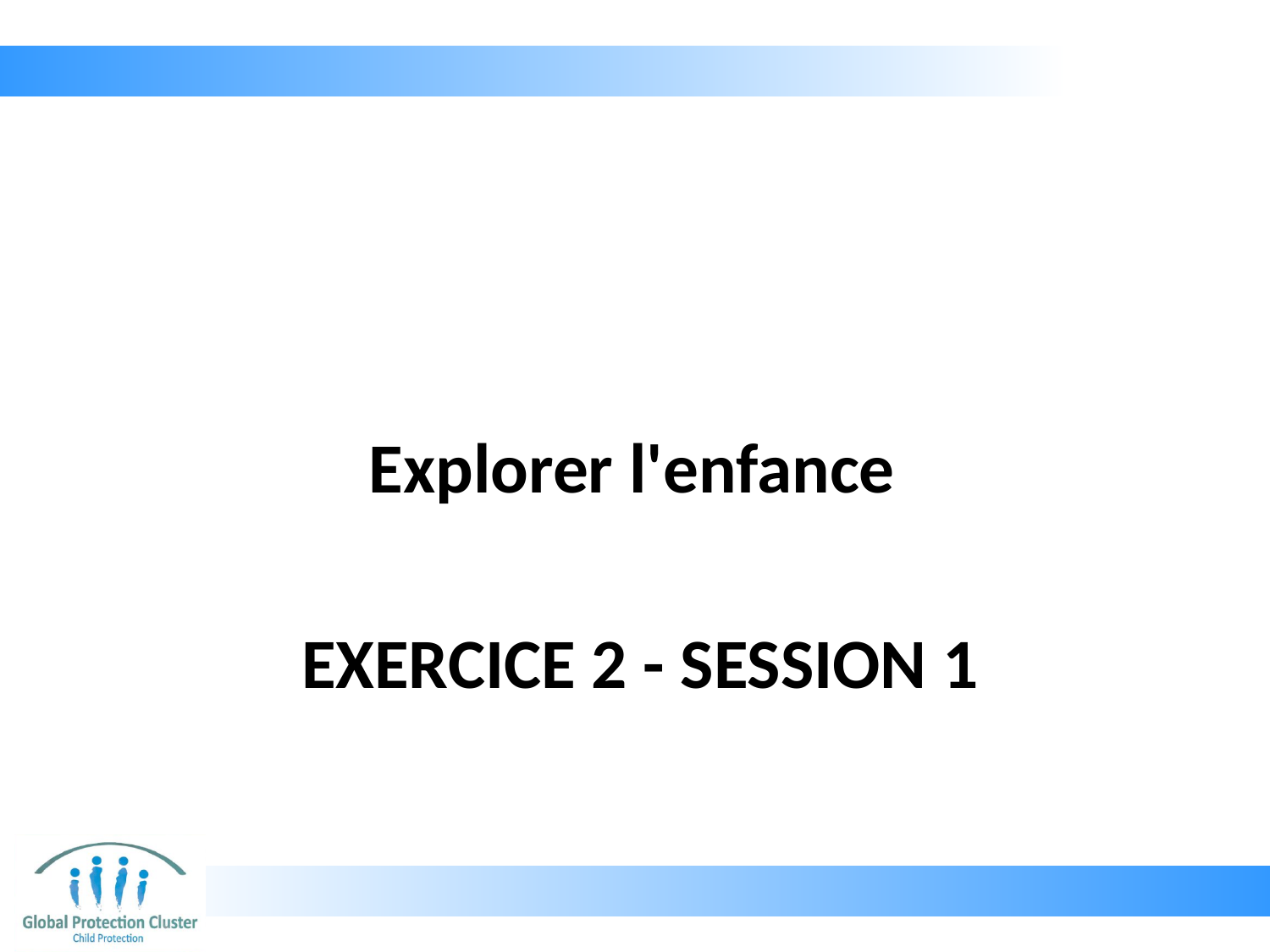

Explorer l'enfance

# EXERCICE 2 - SESSION 1